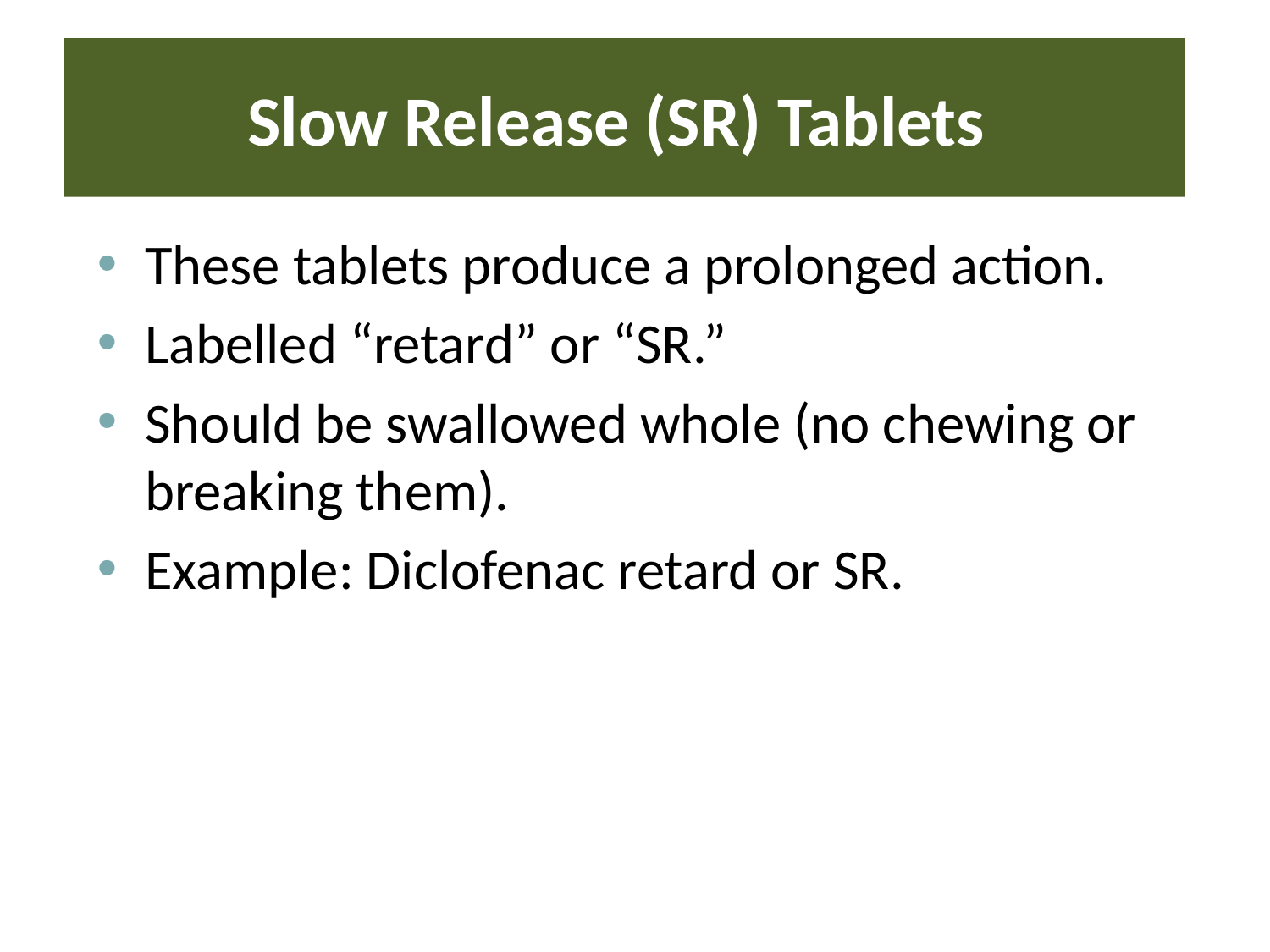

# Slow Release (SR) Tablets
These tablets produce a prolonged action.
Labelled “retard” or “SR.”
Should be swallowed whole (no chewing or breaking them).
Example: Diclofenac retard or SR.